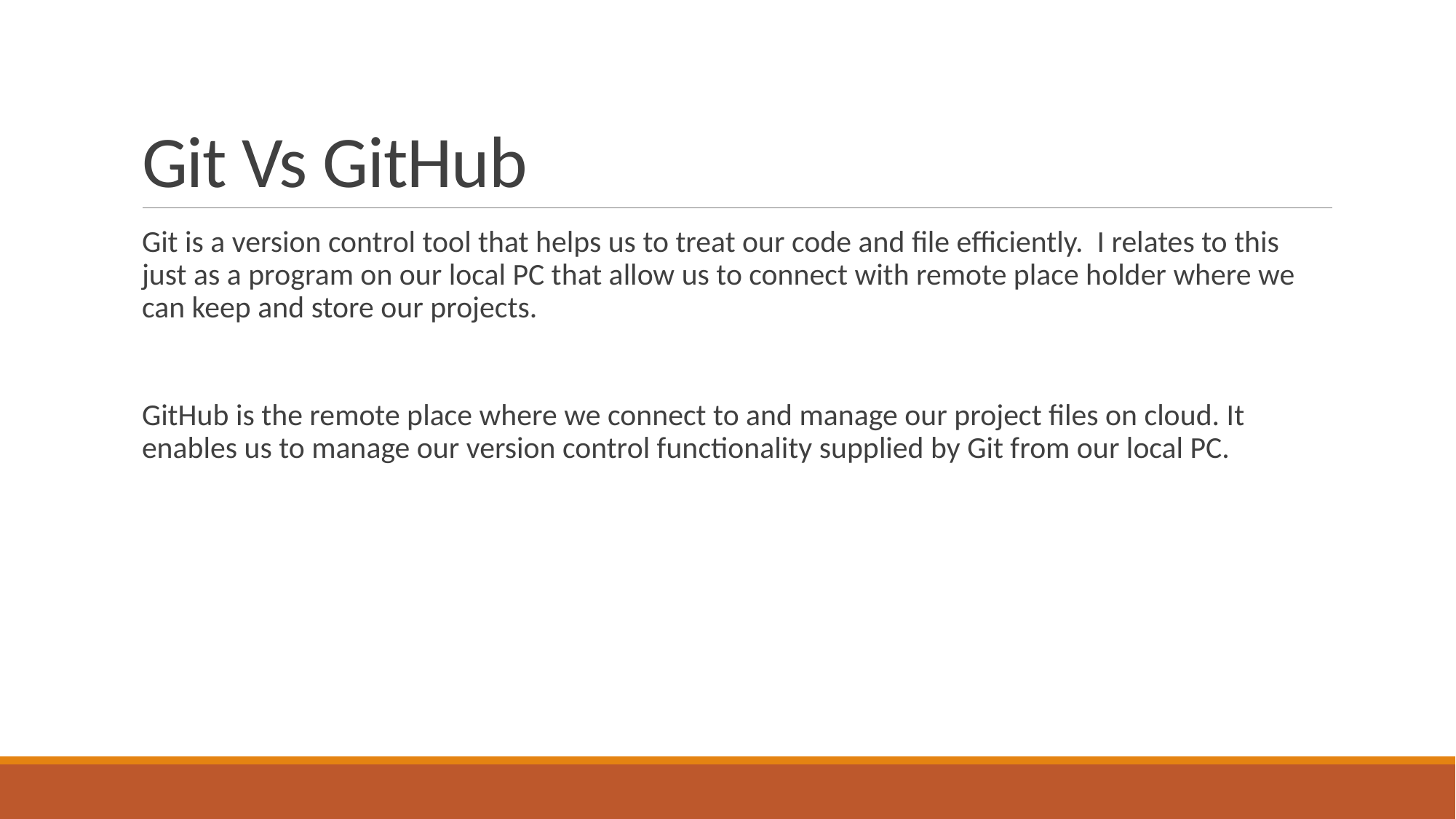

# Git Vs GitHub
Git is a version control tool that helps us to treat our code and file efficiently.  I relates to this just as a program on our local PC that allow us to connect with remote place holder where we can keep and store our projects.

GitHub is the remote place where we connect to and manage our project files on cloud. It enables us to manage our version control functionality supplied by Git from our local PC.